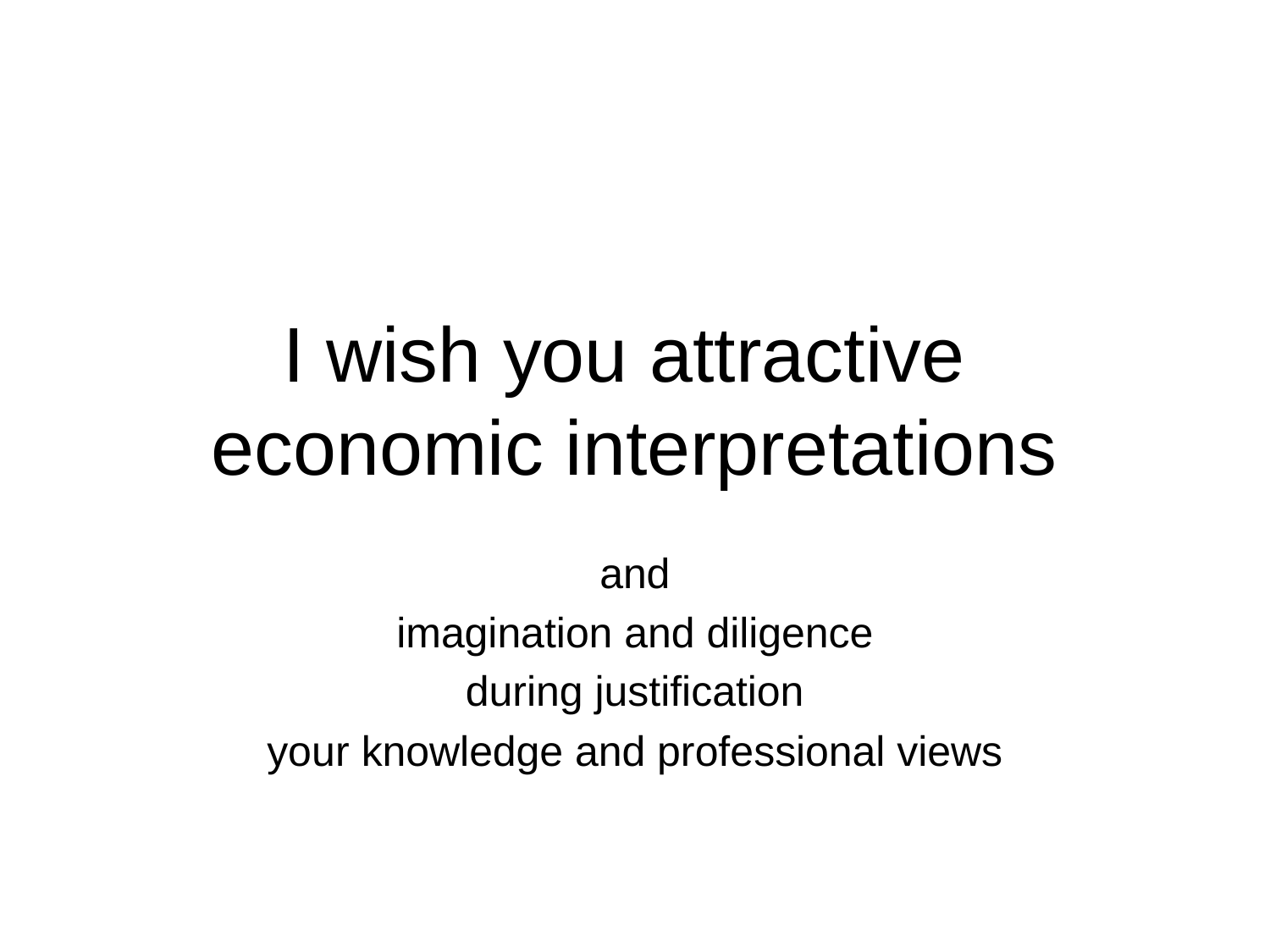

# I wish you attractive economic interpretations
and
imagination and diligence
during justification
your knowledge and professional views